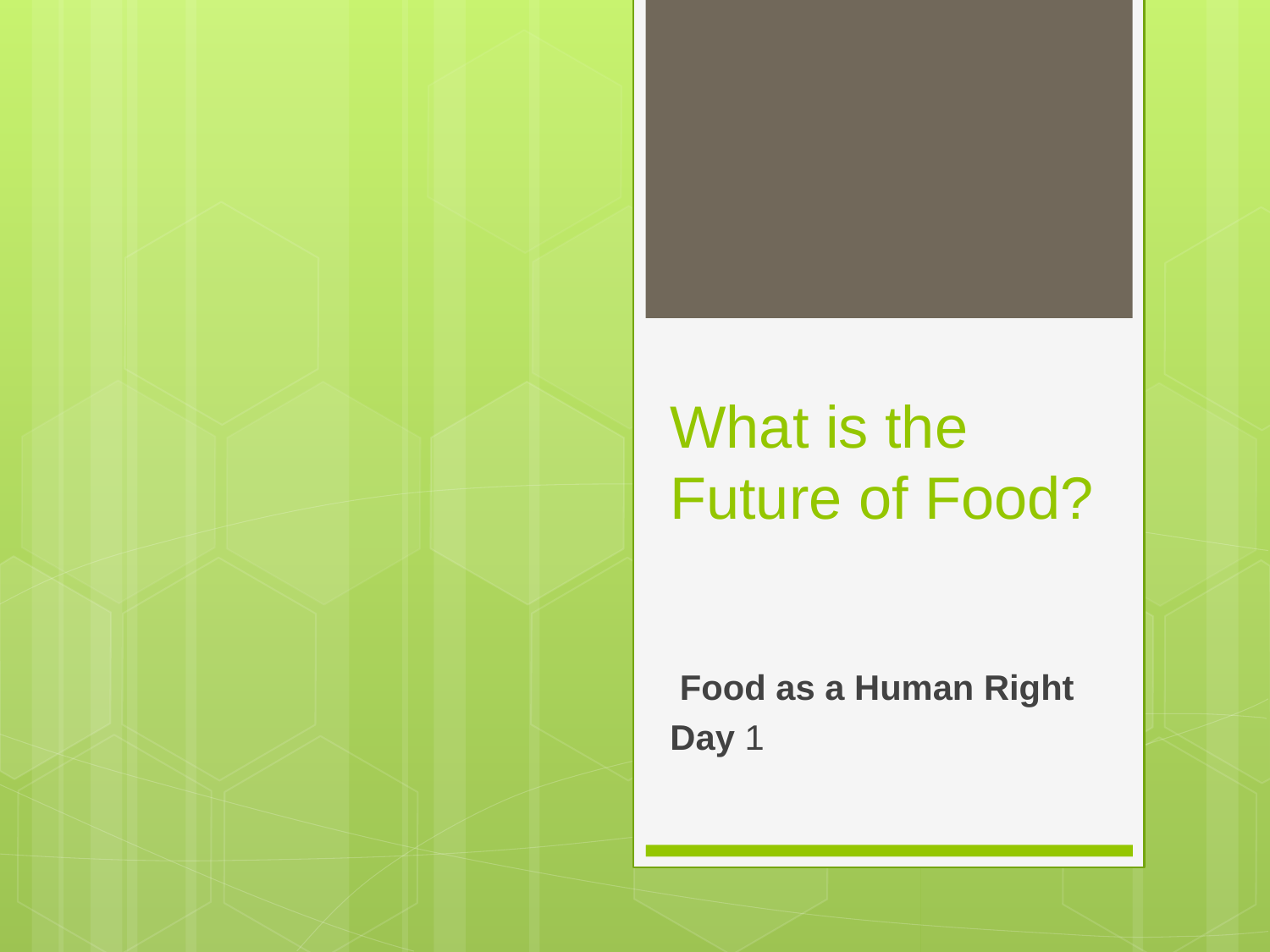

# What is the Future of Food?

 Food as a Human Right
Day 1